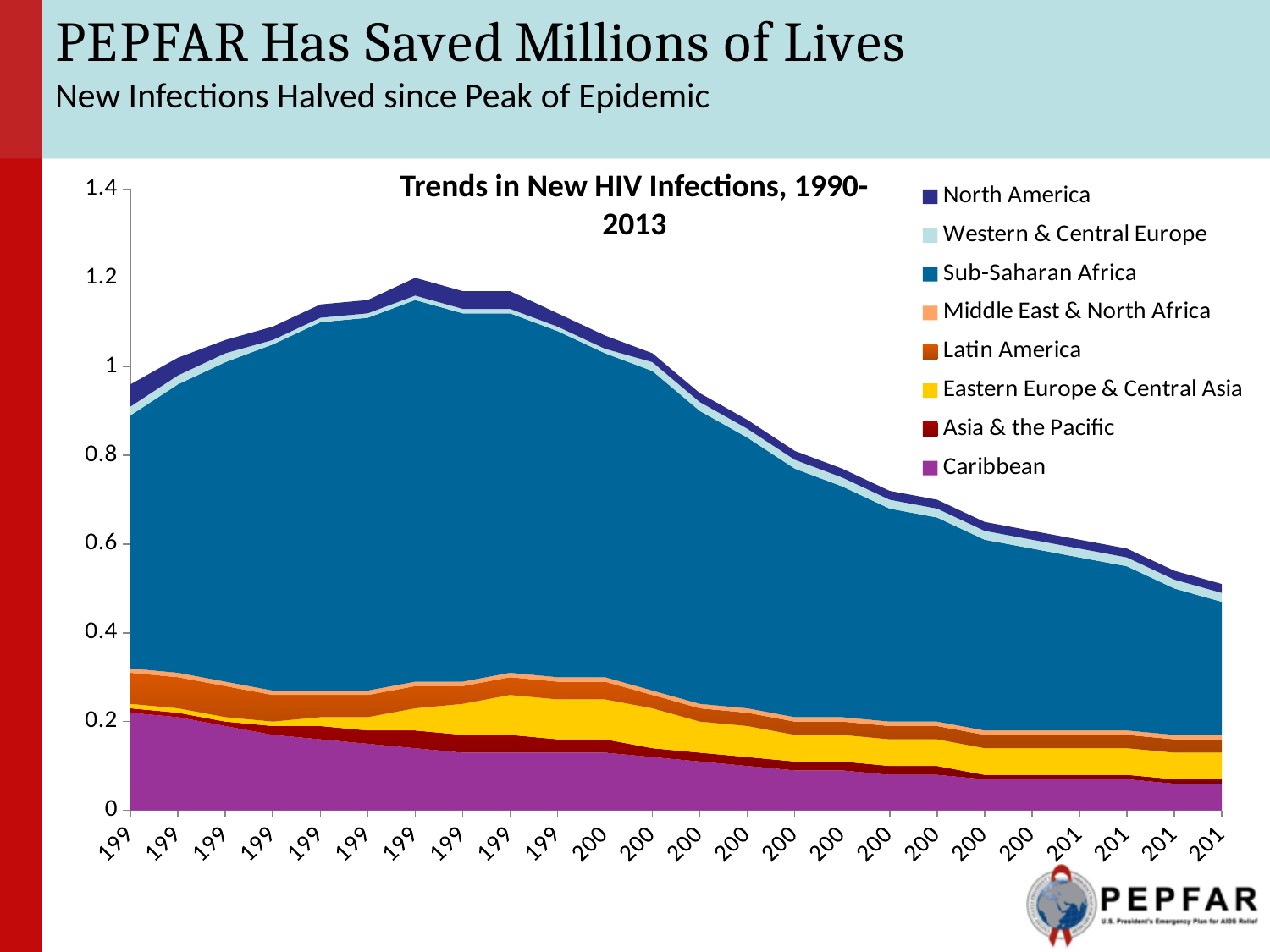

# PEPFAR Has Saved Millions of Lives New Infections Halved since Peak of Epidemic

### Chart

| Category | Caribbean | Asia & the Pacific | Eastern Europe & Central Asia | Latin America | Middle East & North Africa | Sub-Saharan Africa | Western & Central Europe | North America |
|---|---|---|---|---|---|---|---|---|
| 1990.0 | 0.22 | 0.01 | 0.01 | 0.07 | 0.01 | 0.57 | 0.02 | 0.05 |
| 1991.0 | 0.21 | 0.01 | 0.01 | 0.07 | 0.01 | 0.65 | 0.02 | 0.04 |
| 1992.0 | 0.19 | 0.01 | 0.01 | 0.07 | 0.01 | 0.72 | 0.02 | 0.03 |
| 1993.0 | 0.17 | 0.02 | 0.01 | 0.06 | 0.01 | 0.78 | 0.01 | 0.03 |
| 1994.0 | 0.16 | 0.03 | 0.02 | 0.05 | 0.01 | 0.83 | 0.01 | 0.03 |
| 1995.0 | 0.15 | 0.03 | 0.03 | 0.05 | 0.01 | 0.84 | 0.01 | 0.03 |
| 1996.0 | 0.14 | 0.04 | 0.05 | 0.05 | 0.01 | 0.86 | 0.01 | 0.04 |
| 1997.0 | 0.13 | 0.04 | 0.07 | 0.04 | 0.01 | 0.83 | 0.01 | 0.04 |
| 1998.0 | 0.13 | 0.04 | 0.09 | 0.04 | 0.01 | 0.81 | 0.01 | 0.04 |
| 1999.0 | 0.13 | 0.03 | 0.09 | 0.04 | 0.01 | 0.78 | 0.01 | 0.03 |
| 2000.0 | 0.13 | 0.03 | 0.09 | 0.04 | 0.01 | 0.73 | 0.01 | 0.03 |
| 2001.0 | 0.12 | 0.02 | 0.09 | 0.03 | 0.01 | 0.72 | 0.02 | 0.02 |
| 2002.0 | 0.11 | 0.02 | 0.07 | 0.03 | 0.01 | 0.66 | 0.02 | 0.02 |
| 2003.0 | 0.1 | 0.02 | 0.07 | 0.03 | 0.01 | 0.61 | 0.02 | 0.02 |
| 2004.0 | 0.09 | 0.02 | 0.06 | 0.03 | 0.01 | 0.56 | 0.02 | 0.02 |
| 2005.0 | 0.09 | 0.02 | 0.06 | 0.03 | 0.01 | 0.52 | 0.02 | 0.02 |
| 2006.0 | 0.08 | 0.02 | 0.06 | 0.03 | 0.01 | 0.48 | 0.02 | 0.02 |
| 2007.0 | 0.08 | 0.02 | 0.06 | 0.03 | 0.01 | 0.46 | 0.02 | 0.02 |
| 2008.0 | 0.07 | 0.01 | 0.06 | 0.03 | 0.01 | 0.43 | 0.02 | 0.02 |
| 2009.0 | 0.07 | 0.01 | 0.06 | 0.03 | 0.01 | 0.41 | 0.02 | 0.02 |
| 2010.0 | 0.07 | 0.01 | 0.06 | 0.03 | 0.01 | 0.39 | 0.02 | 0.02 |
| 2011.0 | 0.07 | 0.01 | 0.06 | 0.03 | 0.01 | 0.37 | 0.02 | 0.02 |
| 2012.0 | 0.06 | 0.01 | 0.06 | 0.03 | 0.01 | 0.33 | 0.02 | 0.02 |
| 2013.0 | 0.06 | 0.01 | 0.06 | 0.03 | 0.01 | 0.3 | 0.02 | 0.02 |
Trends in New HIV Infections, 1990-2013